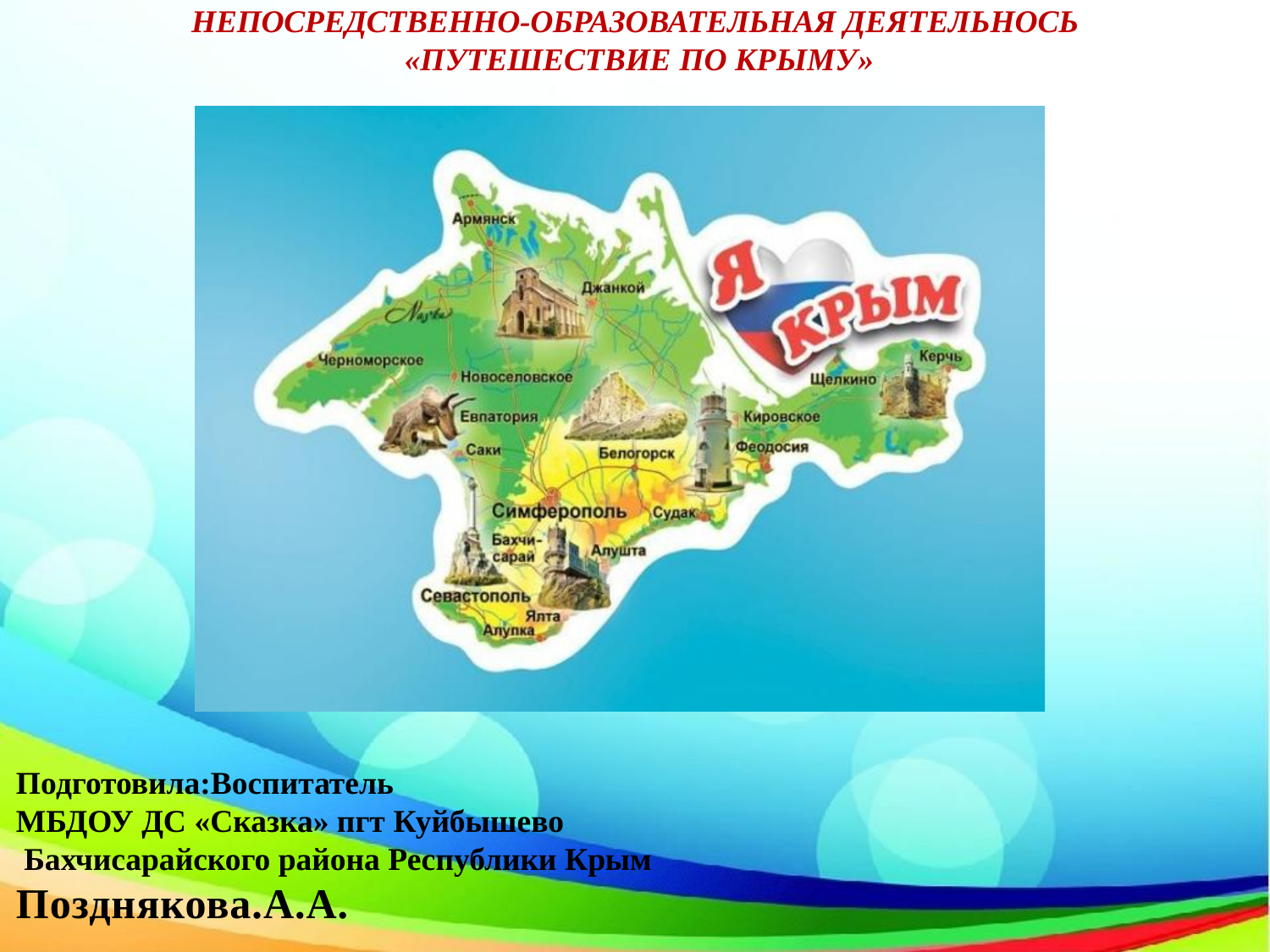

НЕПОСРЕДСТВЕННО-ОБРАЗОВАТЕЛЬНАЯ ДЕЯТЕЛЬНОСЬ
«ПУТЕШЕСТВИЕ ПО КРЫМУ»
#

Подготовила:Воспитатель
МБДОУ ДС «Сказка» пгт Куйбышево
 Бахчисарайского района Республики Крым
Позднякова.А.А.